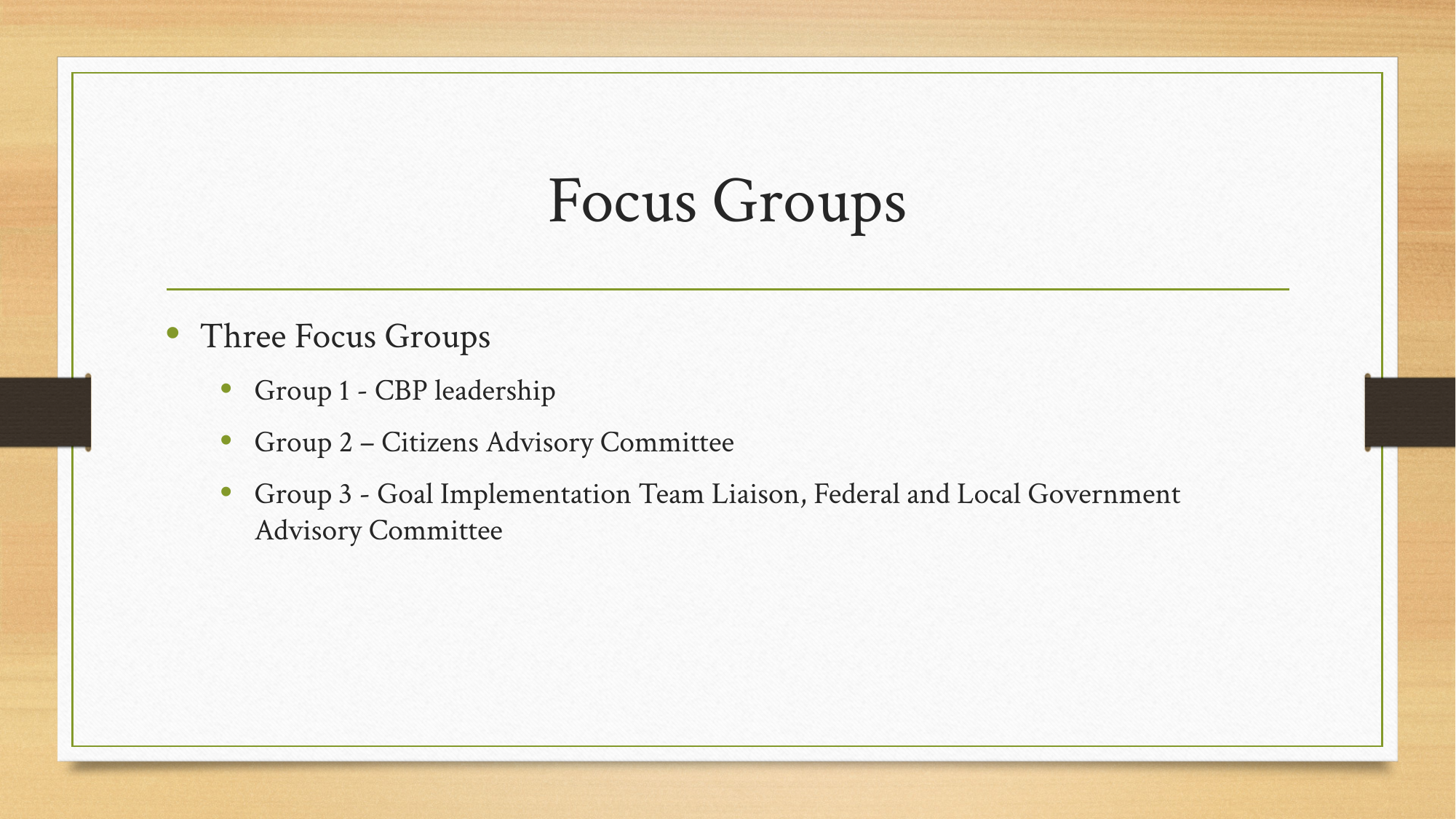

# Focus Groups
Three Focus Groups
Group 1 - CBP leadership
Group 2 – Citizens Advisory Committee
Group 3 - Goal Implementation Team Liaison, Federal and Local Government Advisory Committee